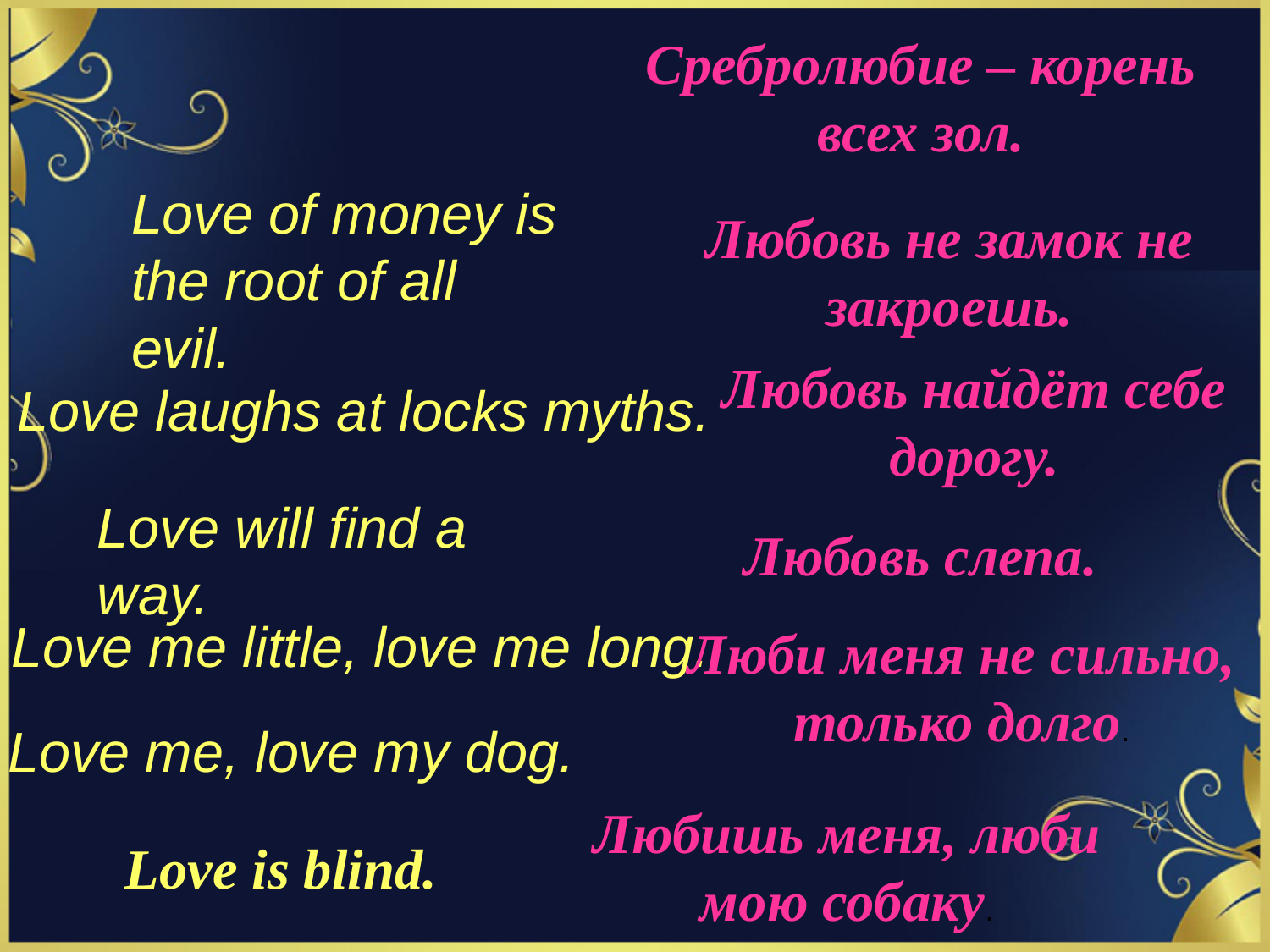

Сребролюбие – корень всех зол.
Love of money is the root of all evil.
Любовь не замок не закроешь.
Любовь найдёт себе дорогу.
Love laughs at locks myths.
Love will find a way.
Любовь слепа.
Love me little, love me long.
Люби меня не сильно, только долго.
Love me, love my dog.
Любишь меня, люби мою собаку.
Love is blind.